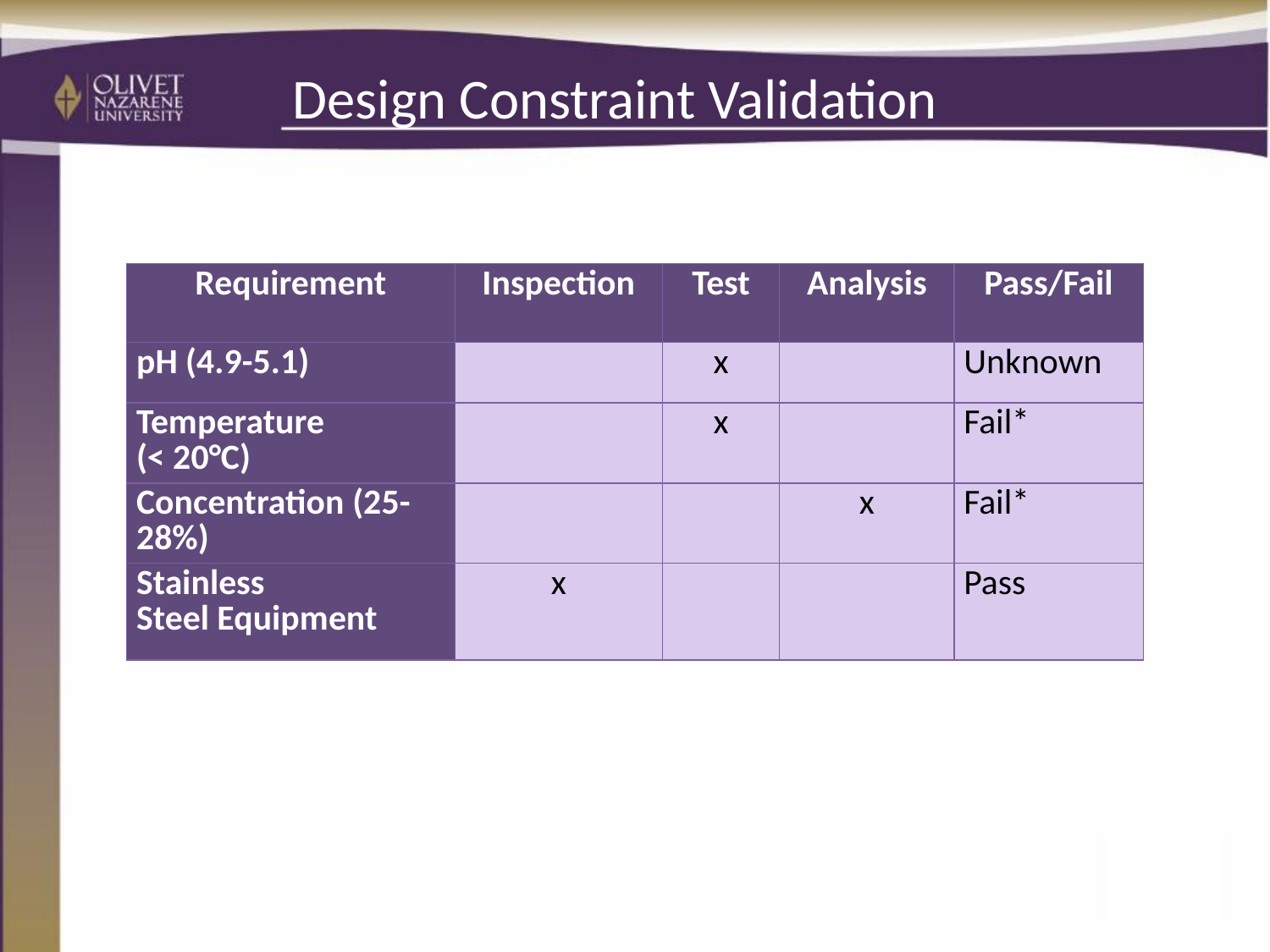

# Design Constraint Validation​
| Requirement​ | Inspection​ | Test​ | Analysis​ | Pass/Fail​ |
| --- | --- | --- | --- | --- |
| pH (4.9-5.1)​ | ​ | x​ | ​ | Unknown​ |
| Temperature​ (< 20°C)​ | ​ | x​ | ​ | Fail\*​ |
| Concentration (25-28%)​ | ​ | ​ | x​ | Fail\*​ |
| Stainless Steel Equipment​ | x​ | ​ | ​ | Pass​ |